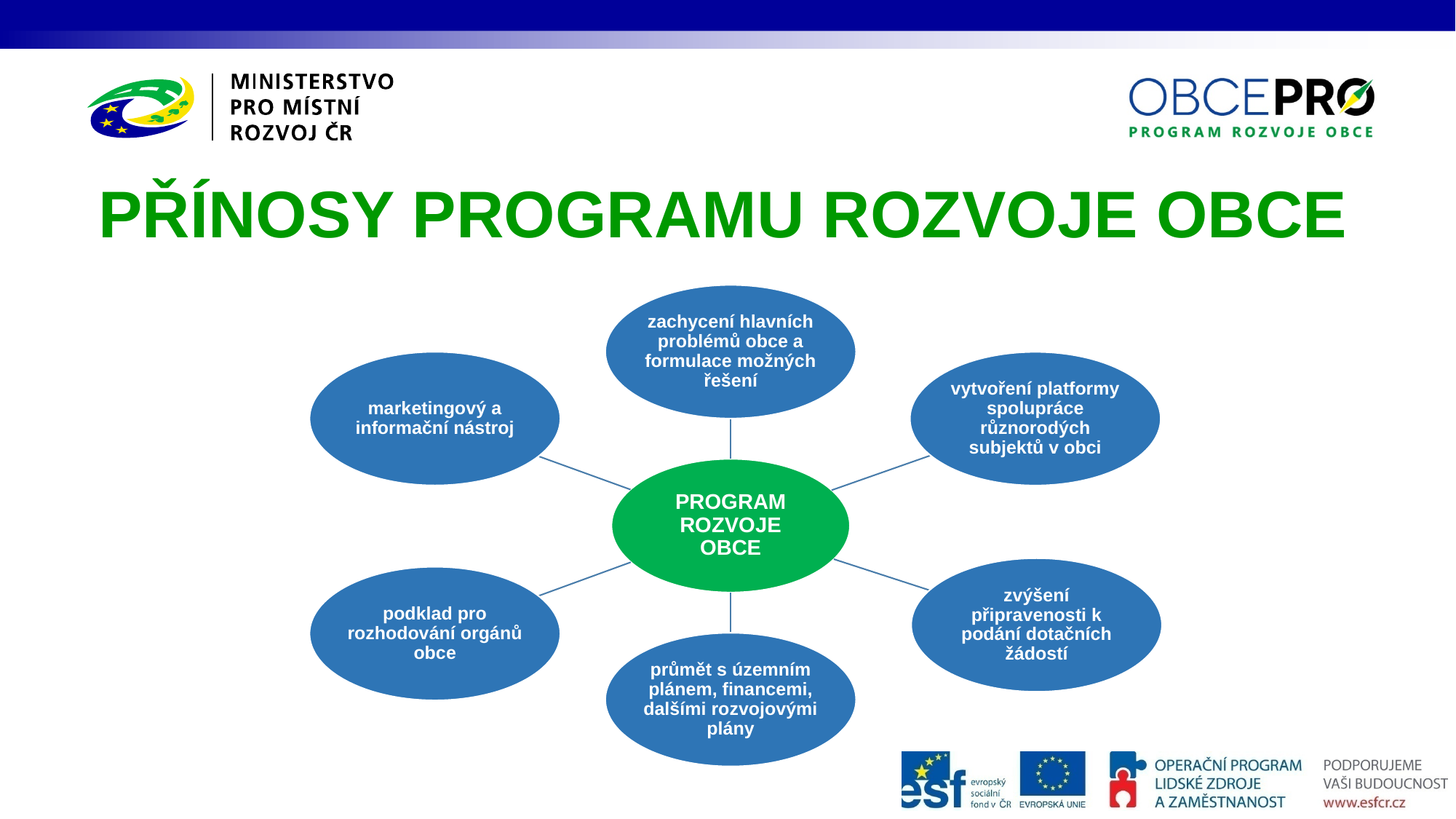

# PŘÍNOSY PROGRAMU ROZVOJE OBCE
PROGRAM ROZVOJE OBCE

zachycení hlavních problémů obce a formulace možných řešení

vytvoření platformy spolupráce různorodých subjektů v obci

zvýšení připravenosti k podání dotačních žádostí

průmět s územním plánem, financemi, dalšími rozvojovými plány

podklad pro rozhodování orgánů obce

marketingový a informační nástroj